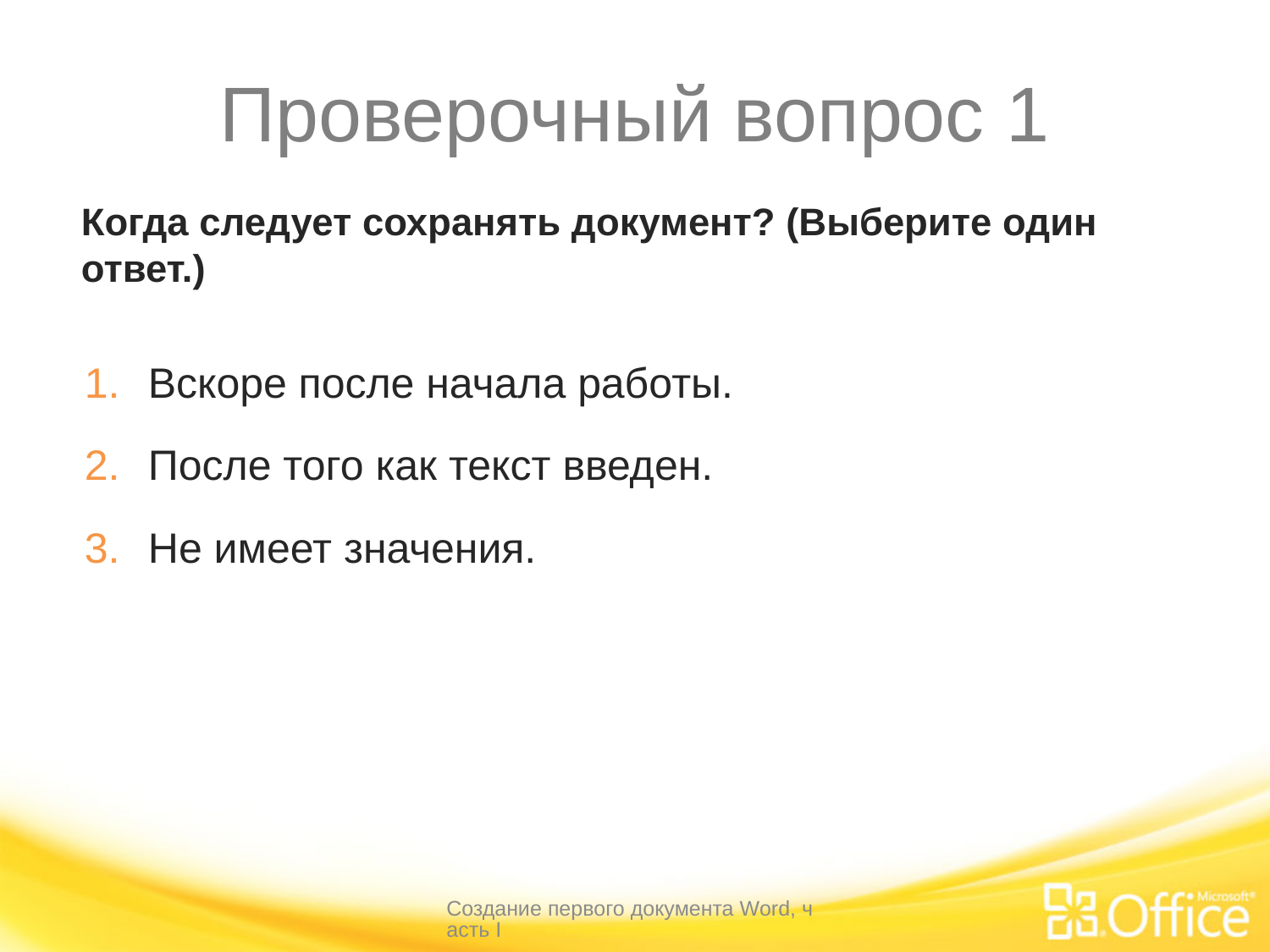

# Проверочный вопрос 1
Когда следует сохранять документ? (Выберите один ответ.)
Вскоре после начала работы.
После того как текст введен.
Не имеет значения.
Создание первого документа Word, часть I